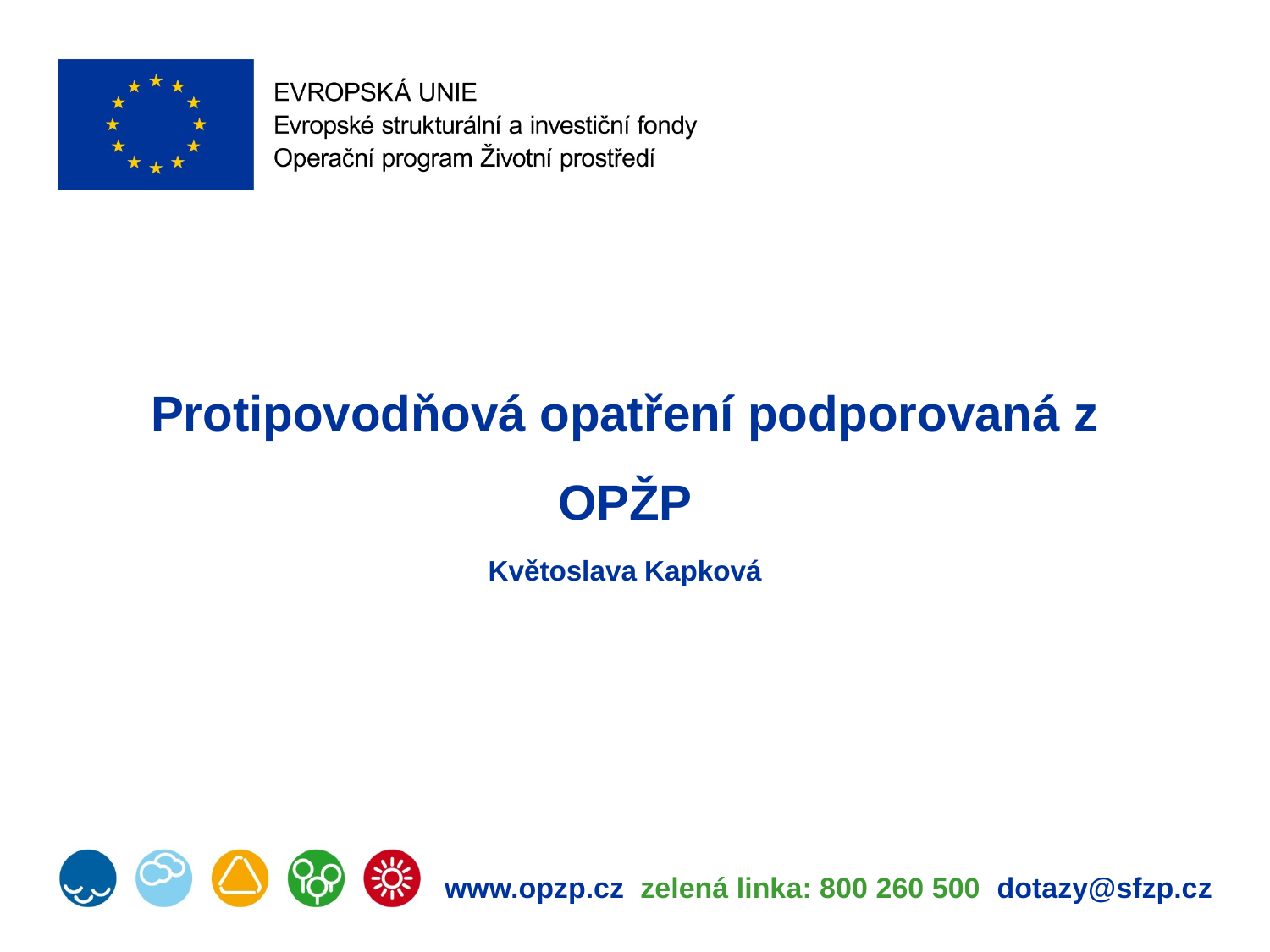

Protipovodňová opatření podporovaná z OPŽP
Květoslava Kapková